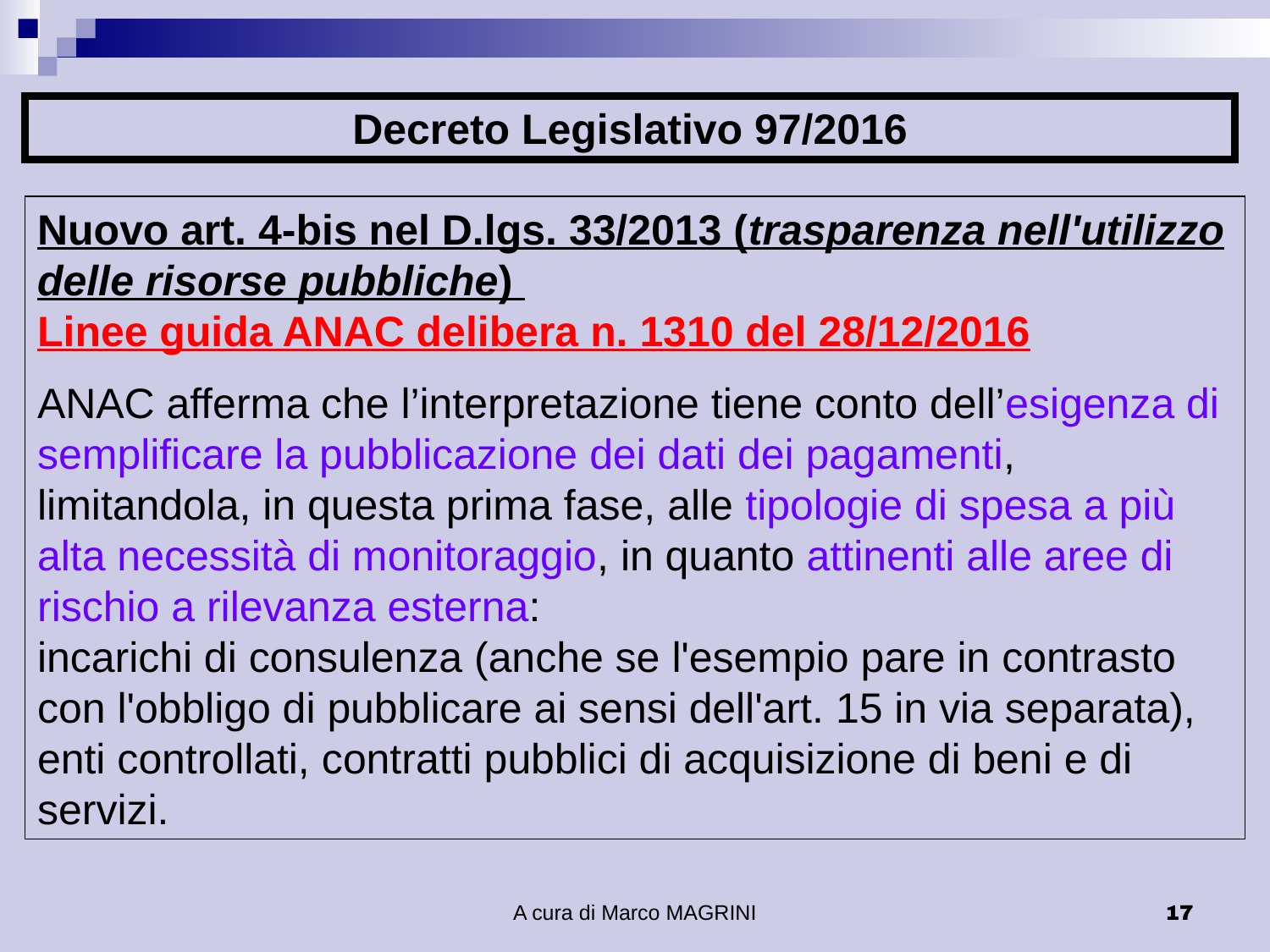

Decreto Legislativo 97/2016
Nuovo art. 4-bis nel D.lgs. 33/2013 (trasparenza nell'utilizzo delle risorse pubbliche)
Linee guida ANAC delibera n. 1310 del 28/12/2016

ANAC afferma che l’interpretazione tiene conto dell’esigenza di semplificare la pubblicazione dei dati dei pagamenti, limitandola, in questa prima fase, alle tipologie di spesa a più alta necessità di monitoraggio, in quanto attinenti alle aree di rischio a rilevanza esterna:
incarichi di consulenza (anche se l'esempio pare in contrasto con l'obbligo di pubblicare ai sensi dell'art. 15 in via separata), enti controllati, contratti pubblici di acquisizione di beni e di servizi.

A cura di Marco MAGRINI
17